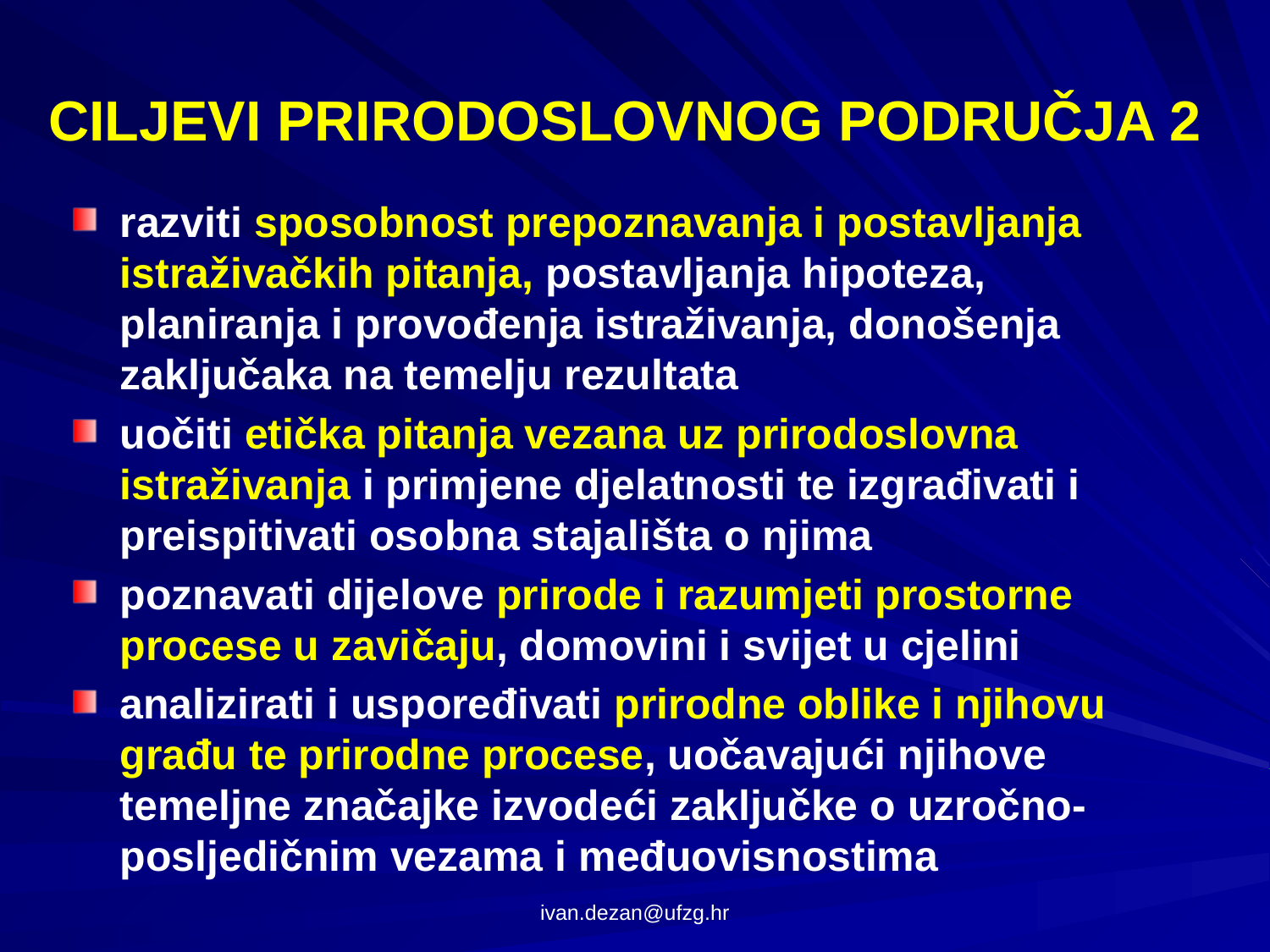

# CILJEVI PRIRODOSLOVNOG PODRUČJA 2
razviti sposobnost prepoznavanja i postavljanja istraživačkih pitanja, postavljanja hipoteza, planiranja i provođenja istraživanja, donošenja zaključaka na temelju rezultata
uočiti etička pitanja vezana uz prirodoslovna istraživanja i primjene djelatnosti te izgrađivati i preispitivati osobna stajališta o njima
poznavati dijelove prirode i razumjeti prostorne procese u zavičaju, domovini i svijet u cjelini
analizirati i uspoređivati prirodne oblike i njihovu građu te prirodne procese, uočavajući njihove temeljne značajke izvodeći zaključke o uzročno-posljedičnim vezama i međuovisnostima
ivan.dezan@ufzg.hr